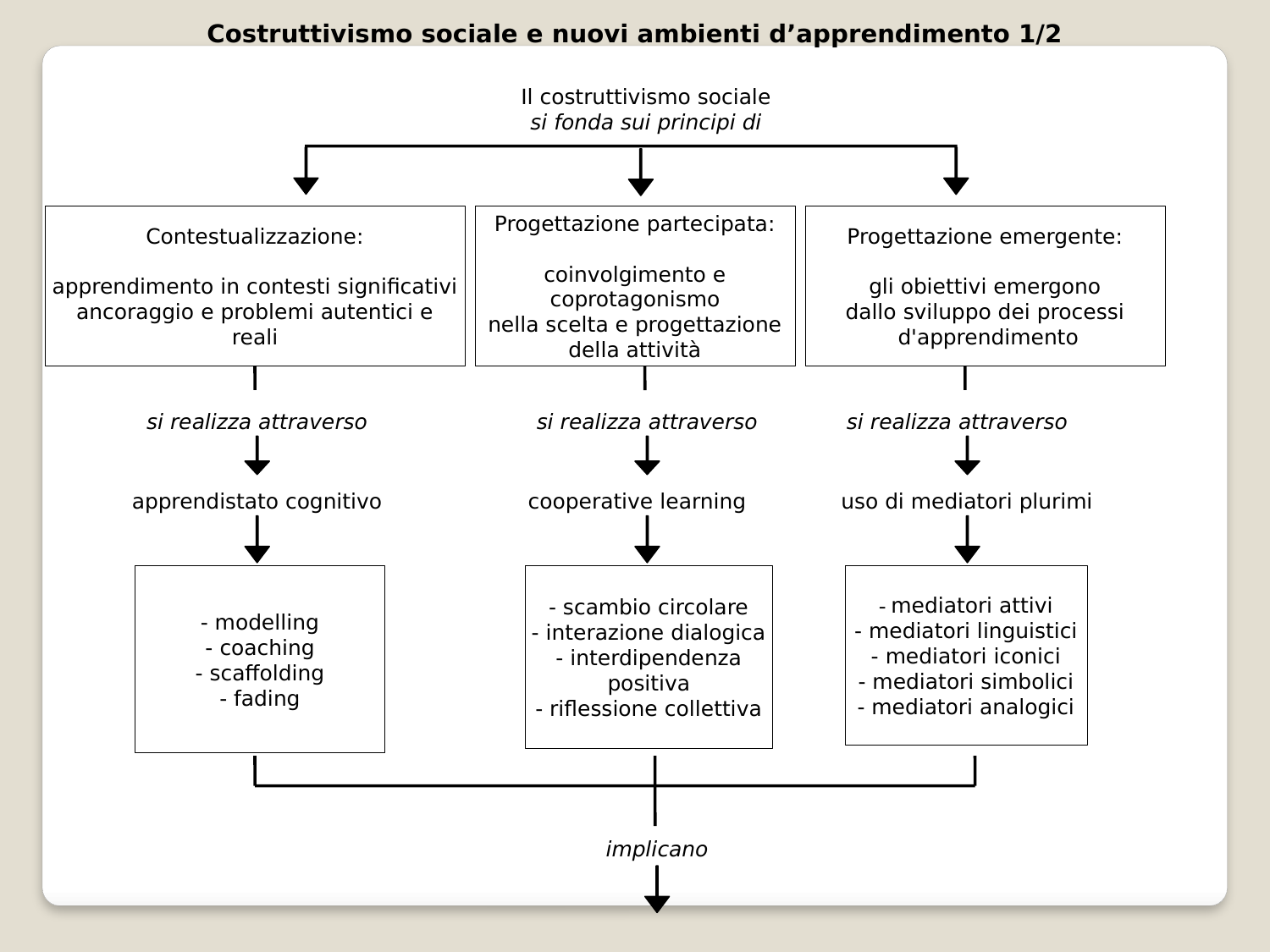

Costruttivismo sociale e nuovi ambienti d’apprendimento 1/2
Il costruttivismo sociale
si fonda sui principi di

Contestualizzazione:

apprendimento in contesti significativi
ancoraggio e problemi autentici e
reali
Progettazione partecipata:

coinvolgimento e coprotagonismo
nella scelta e progettazione
della attività
Progettazione emergente:

gli obiettivi emergono
dallo sviluppo dei processi
 d'apprendimento

si realizza attraverso
si realizza attraverso
si realizza attraverso

apprendistato cognitivo
cooperative learning
uso di mediatori plurimi

- modelling
- coaching
- scaffolding
- fading
- scambio circolare
- interazione dialogica
- interdipendenza positiva
- riflessione collettiva
- mediatori attivi
- mediatori linguistici
- mediatori iconici
- mediatori simbolici
- mediatori analogici

implicano